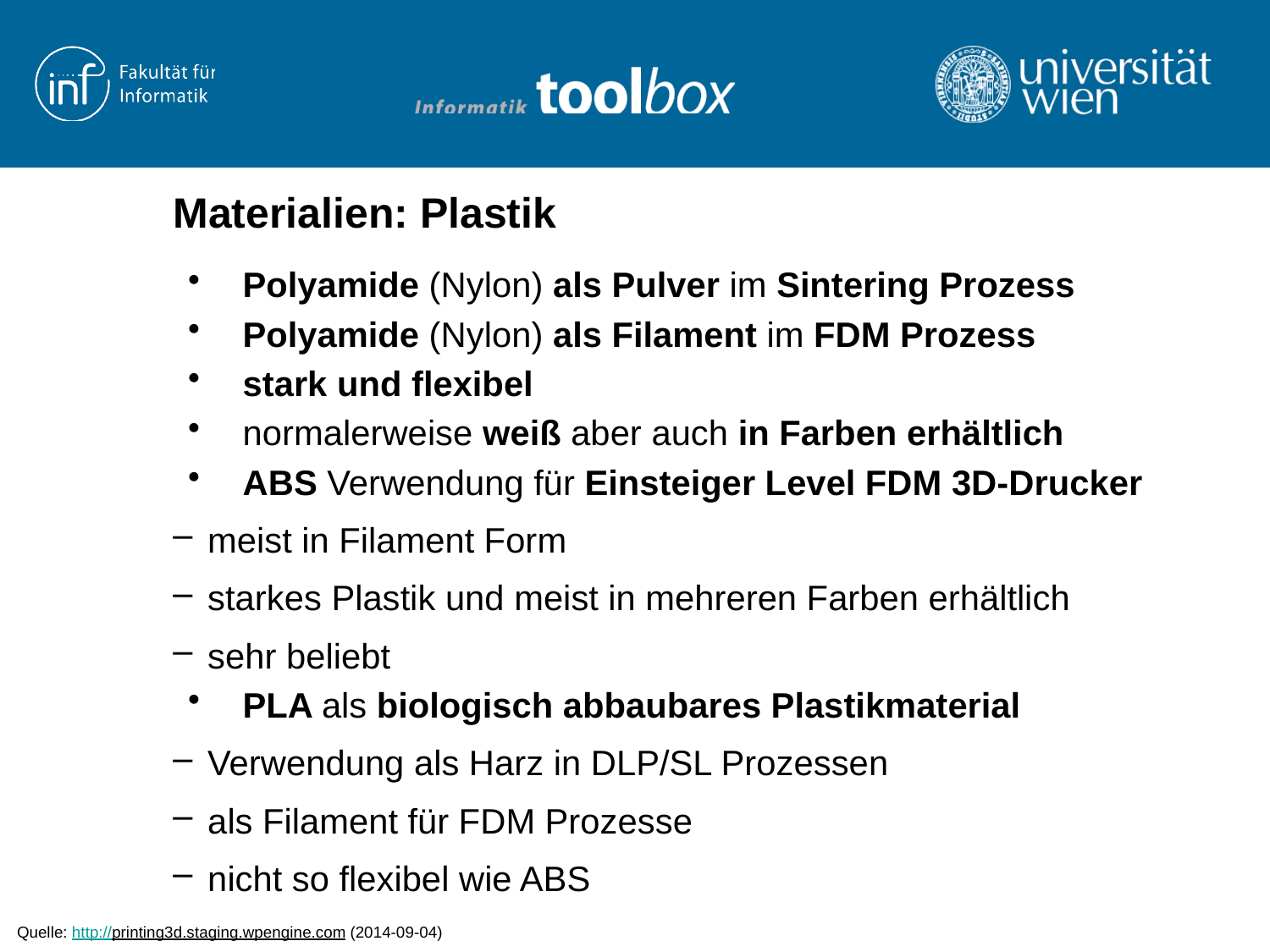

# Materialien: Plastik
 Polyamide (Nylon) als Pulver im Sintering Prozess
 Polyamide (Nylon) als Filament im FDM Prozess
 stark und flexibel
 normalerweise weiß aber auch in Farben erhältlich
 ABS Verwendung für Einsteiger Level FDM 3D-Drucker
 meist in Filament Form
 starkes Plastik und meist in mehreren Farben erhältlich
 sehr beliebt
 PLA als biologisch abbaubares Plastikmaterial
 Verwendung als Harz in DLP/SL Prozessen
 als Filament für FDM Prozesse
 nicht so flexibel wie ABS
Quelle: http://printing3d.staging.wpengine.com (2014-09-04)